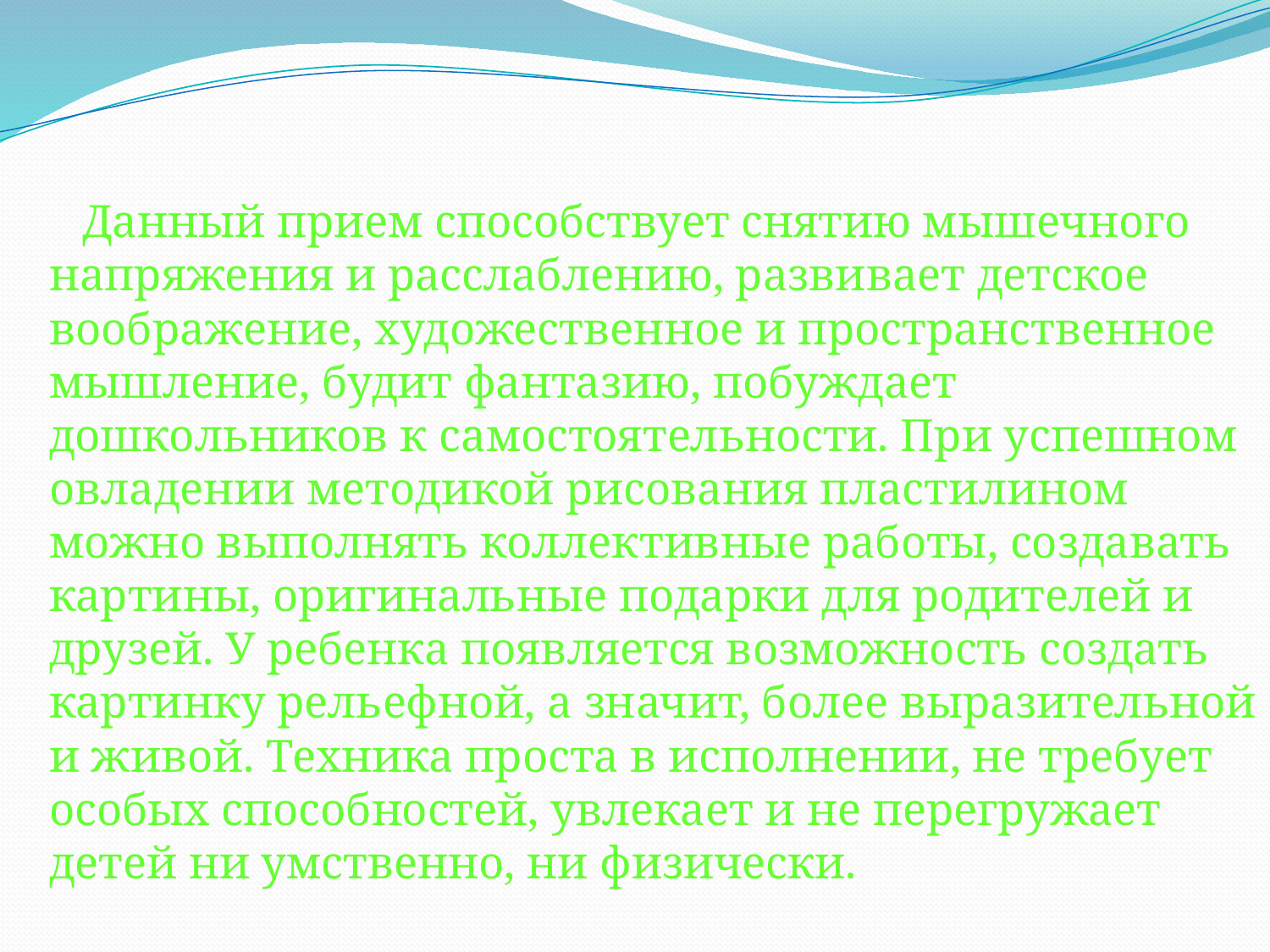

Данный прием способствует снятию мышечного напряжения и расслаблению, развивает детское воображение, художественное и пространственное мышление, будит фантазию, побуждает дошкольников к самостоятельности. При успешном овладении методикой рисования пластилином можно выполнять коллективные работы, создавать картины, оригинальные подарки для родителей и друзей. У ребенка появляется возможность создать картинку рельефной, а значит, более выразительной и живой. Техника проста в исполнении, не требует особых способностей, увлекает и не перегружает детей ни умственно, ни физически.